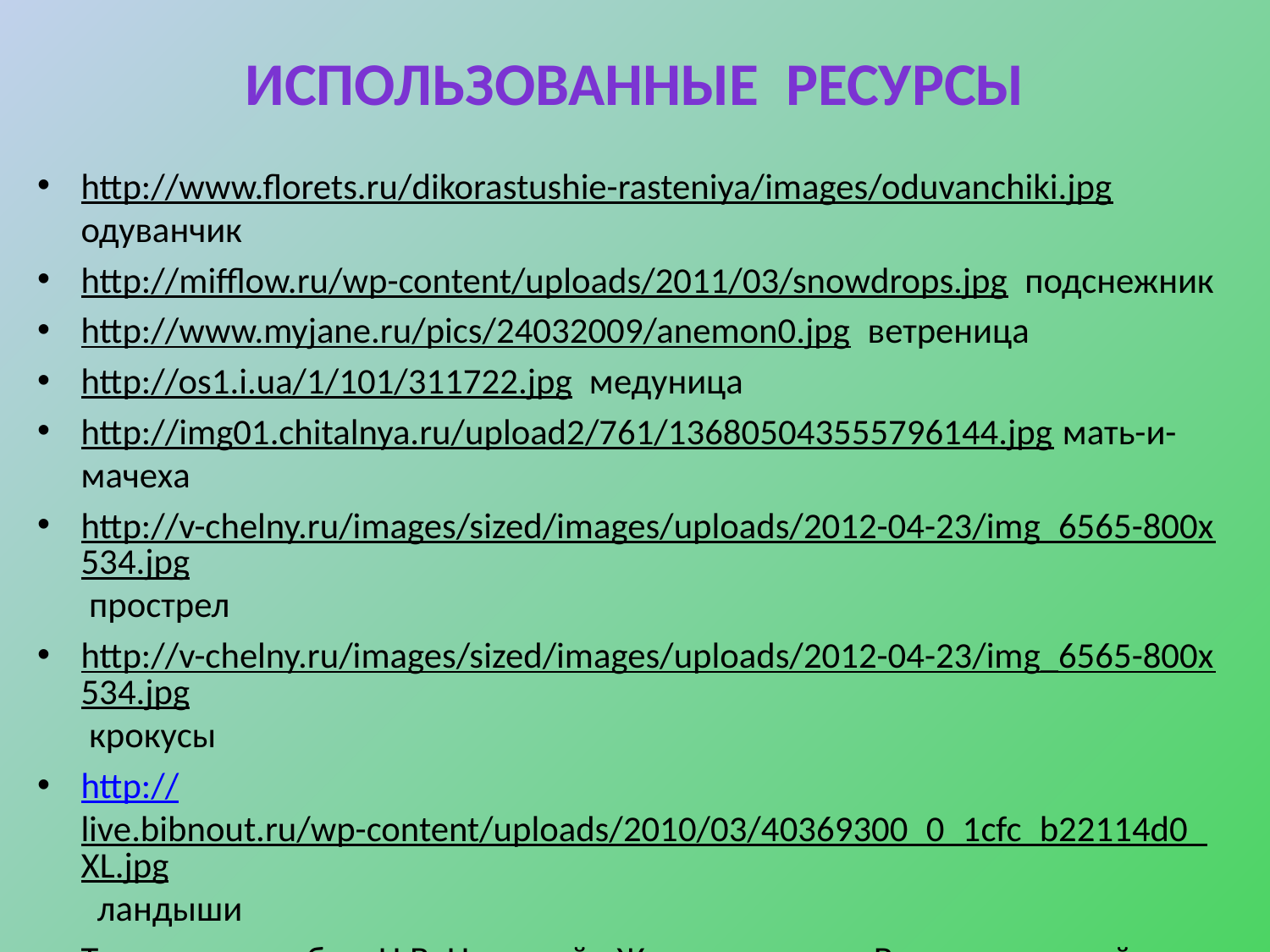

# Использованные  ресурсы
http://www.florets.ru/dikorastushie-rasteniya/images/oduvanchiki.jpg  одуванчик
http://mifflow.ru/wp-content/uploads/2011/03/snowdrops.jpg  подснежник
http://www.myjane.ru/pics/24032009/anemon0.jpg  ветреница
http://os1.i.ua/1/101/311722.jpg  медуница
http://img01.chitalnya.ru/upload2/761/136805043555796144.jpg мать-и-мачеха
http://v-chelny.ru/images/sized/images/uploads/2012-04-23/img_6565-800x534.jpg прострел
http://v-chelny.ru/images/sized/images/uploads/2012-04-23/img_6565-800x534.jpg крокусы
http://live.bibnout.ru/wp-content/uploads/2010/03/40369300_0_1cfc_b22114d0_XL.jpg  ландыши
Тексты из пособия  Н.В. Нищевой «Живая природа. В мире растений»